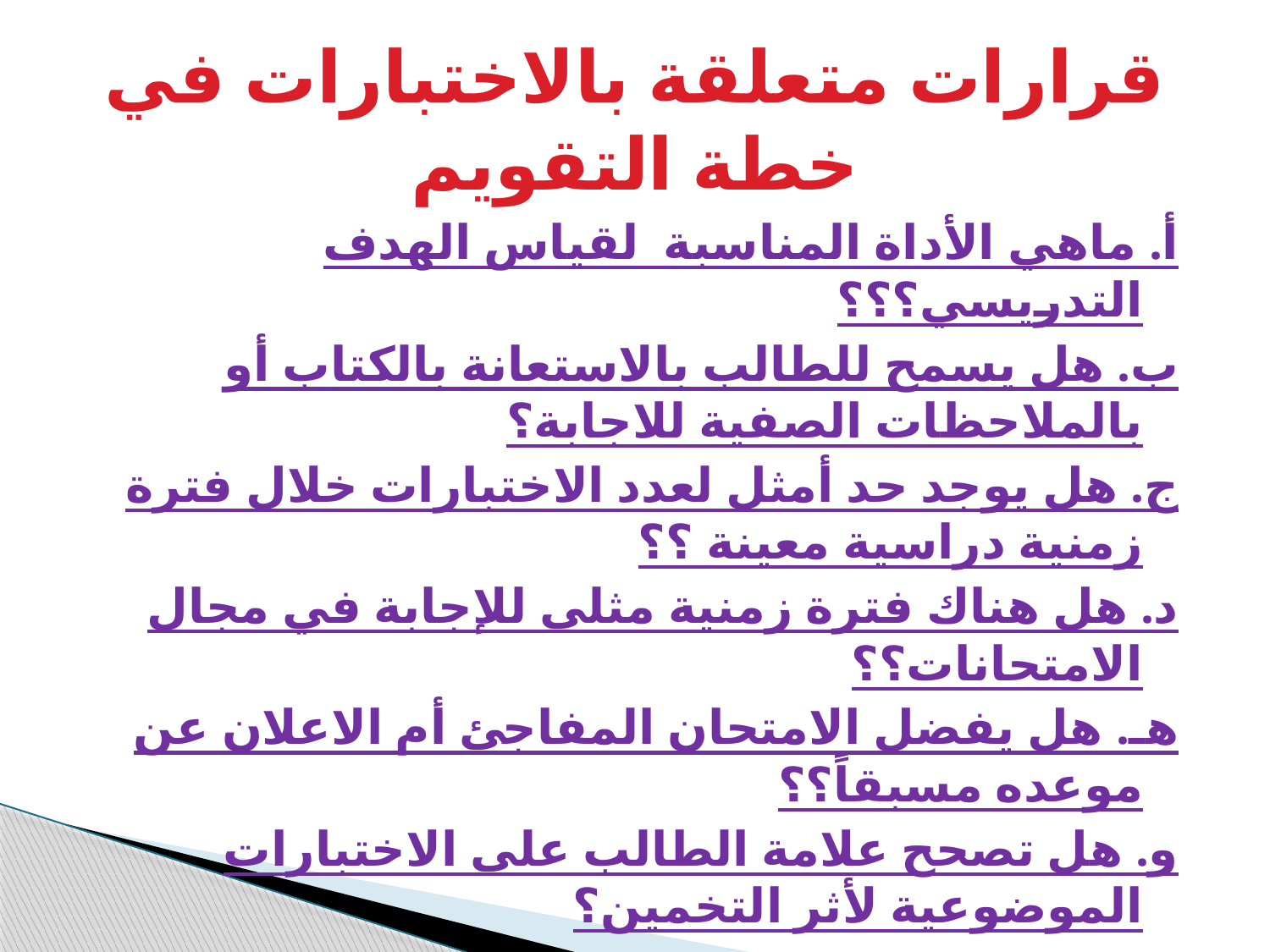

# قرارات متعلقة بالاختبارات في خطة التقويم
أ. ماهي الأداة المناسبة  لقياس الهدف التدريسي؟؟؟
ب. هل يسمح للطالب بالاستعانة بالكتاب أو بالملاحظات الصفية للاجابة؟
ج. هل يوجد حد أمثل لعدد الاختبارات خلال فترة زمنية دراسية معينة ؟؟
د. هل هناك فترة زمنية مثلى للإجابة في مجال الامتحانات؟؟
هـ. هل يفضل الامتحان المفاجئ أم الاعلان عن موعده مسبقاً؟؟
و. هل تصحح علامة الطالب على الاختبارات الموضوعية لأثر التخمين؟